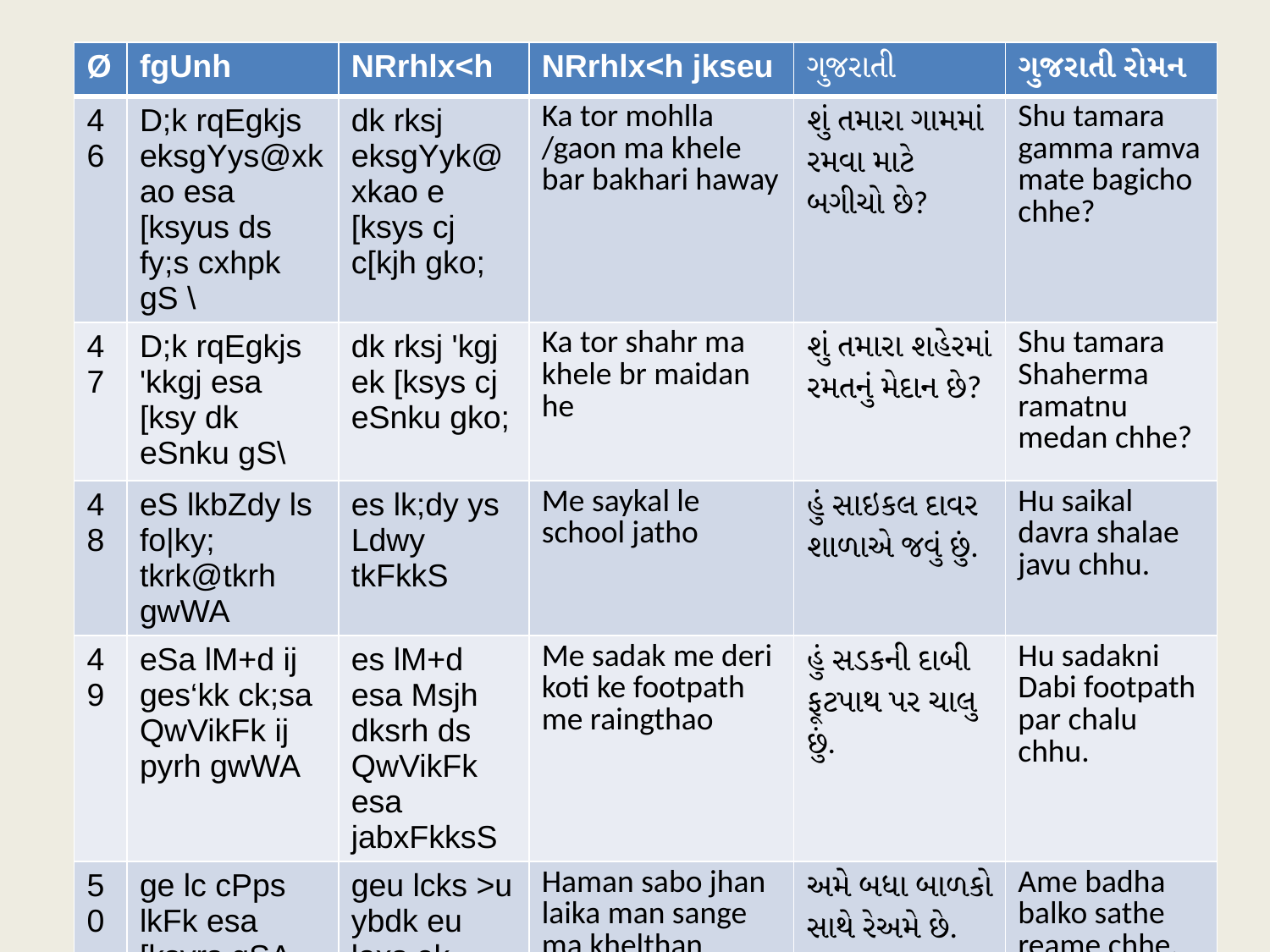

#
| Ø | fgUnh | NRrhlx<h | NRrhlx<h jkseu | ગુજરાતી | ગુજરાતી રોમન |
| --- | --- | --- | --- | --- | --- |
| 46 | D;k rqEgkjs eksgYys@xkao esa [ksyus ds fy;s cxhpk gS \ | dk rksj eksgYyk@xkao e [ksys cj c[kjh gko; | Ka tor mohlla /gaon ma khele bar bakhari haway | શું તમારા ગામમાં રમવા માટે બગીચો છે? | Shu tamara gamma ramva mate bagicho chhe? |
| 47 | D;k rqEgkjs 'kkgj esa [ksy dk eSnku gS\ | dk rksj 'kgj ek [ksys cj eSnku gko; | Ka tor shahr ma khele br maidan he | શું તમારા શહેરમાં રમતનું મેદાન છે? | Shu tamara Shaherma ramatnu medan chhe? |
| 48 | eS lkbZdy ls fo|ky; tkrk@tkrh gwWA | es lk;dy ys Ldwy tkFkkS | Me saykal le school jatho | હું સાઇકલ દાવર શાળાએ જવું છું. | Hu saikal davra shalae javu chhu. |
| 49 | eSa lM+d ij ges‘kk ck;sa QwVikFk ij pyrh gwWA | es lM+d esa Msjh dksrh ds QwVikFk esa jabxFkksS | Me sadak me deri koti ke footpath me raingthao | હું સડકની દાબી ફૂટપાથ પર ચાલુ છું. | Hu sadakni Dabi footpath par chalu chhu. |
| 50 | ge lc cPps lkFk esa [ksyrs gSA | geu lcks >u ybdk eu laxs ek [ksyFku | Haman sabo jhan laika man sange ma khelthan | અમે બધા બાળકો સાથે રેઅમે છે. | Ame badha balko sathe reame chhe. |